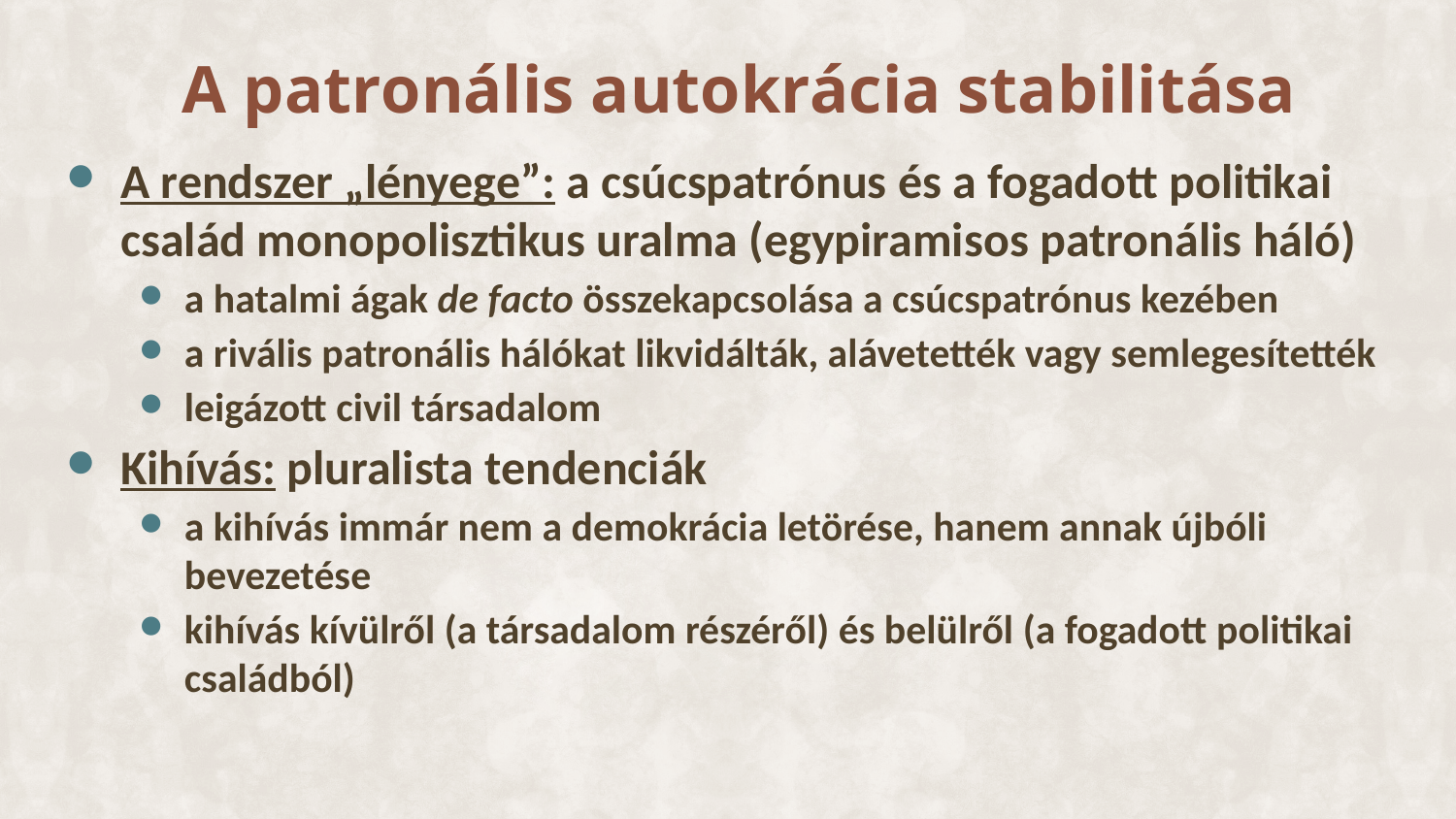

# A patronális autokrácia stabilitása
A rendszer „lényege”: a csúcspatrónus és a fogadott politikai család monopolisztikus uralma (egypiramisos patronális háló)
a hatalmi ágak de facto összekapcsolása a csúcspatrónus kezében
a rivális patronális hálókat likvidálták, alávetették vagy semlegesítették
leigázott civil társadalom
Kihívás: pluralista tendenciák
a kihívás immár nem a demokrácia letörése, hanem annak újbóli bevezetése
kihívás kívülről (a társadalom részéről) és belülről (a fogadott politikai családból)